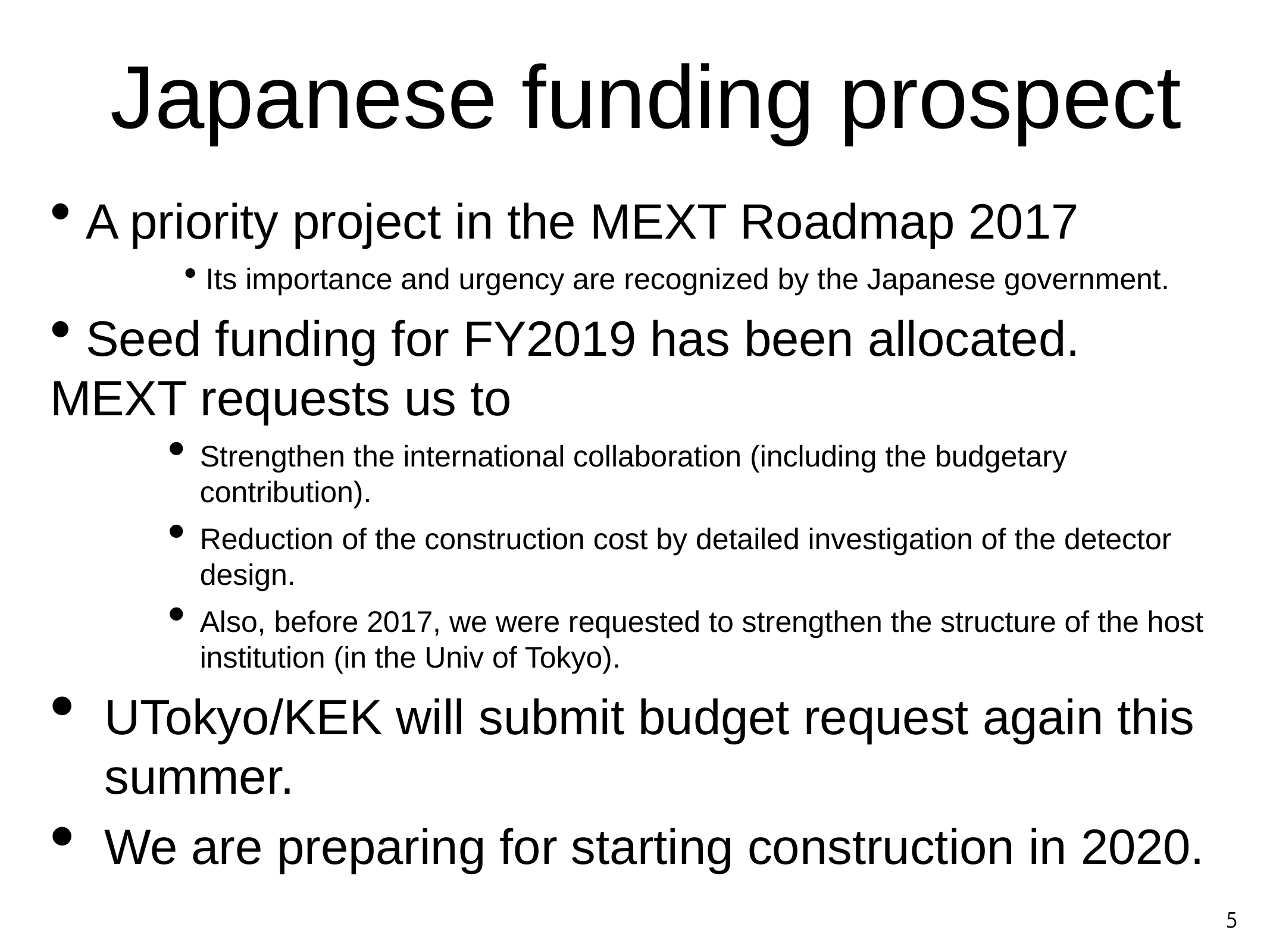

Japanese funding prospect
 A priority project in the MEXT Roadmap 2017
 Its importance and urgency are recognized by the Japanese government.
 Seed funding for FY2019 has been allocated. MEXT requests us to
Strengthen the international collaboration (including the budgetary contribution).
Reduction of the construction cost by detailed investigation of the detector design.
Also, before 2017, we were requested to strengthen the structure of the host institution (in the Univ of Tokyo).
UTokyo/KEK will submit budget request again this summer.
We are preparing for starting construction in 2020.
5